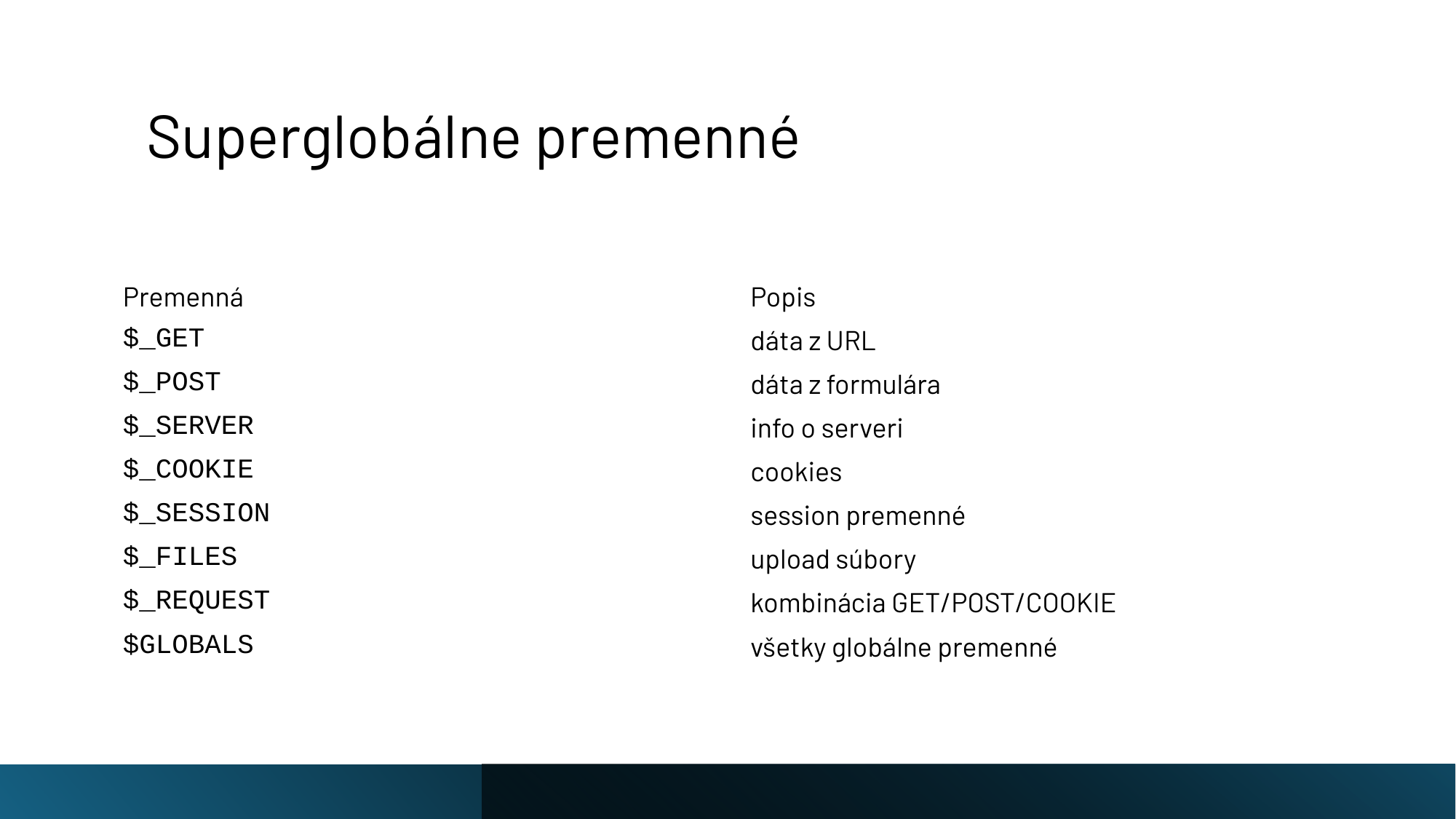

# Superglobálne premenné
| Premenná | Popis |
| --- | --- |
| $\_GET | dáta z URL |
| $\_POST | dáta z formulára |
| $\_SERVER | info o serveri |
| $\_COOKIE | cookies |
| $\_SESSION | session premenné |
| $\_FILES | upload súbory |
| $\_REQUEST | kombinácia GET/POST/COOKIE |
| $GLOBALS | všetky globálne premenné |